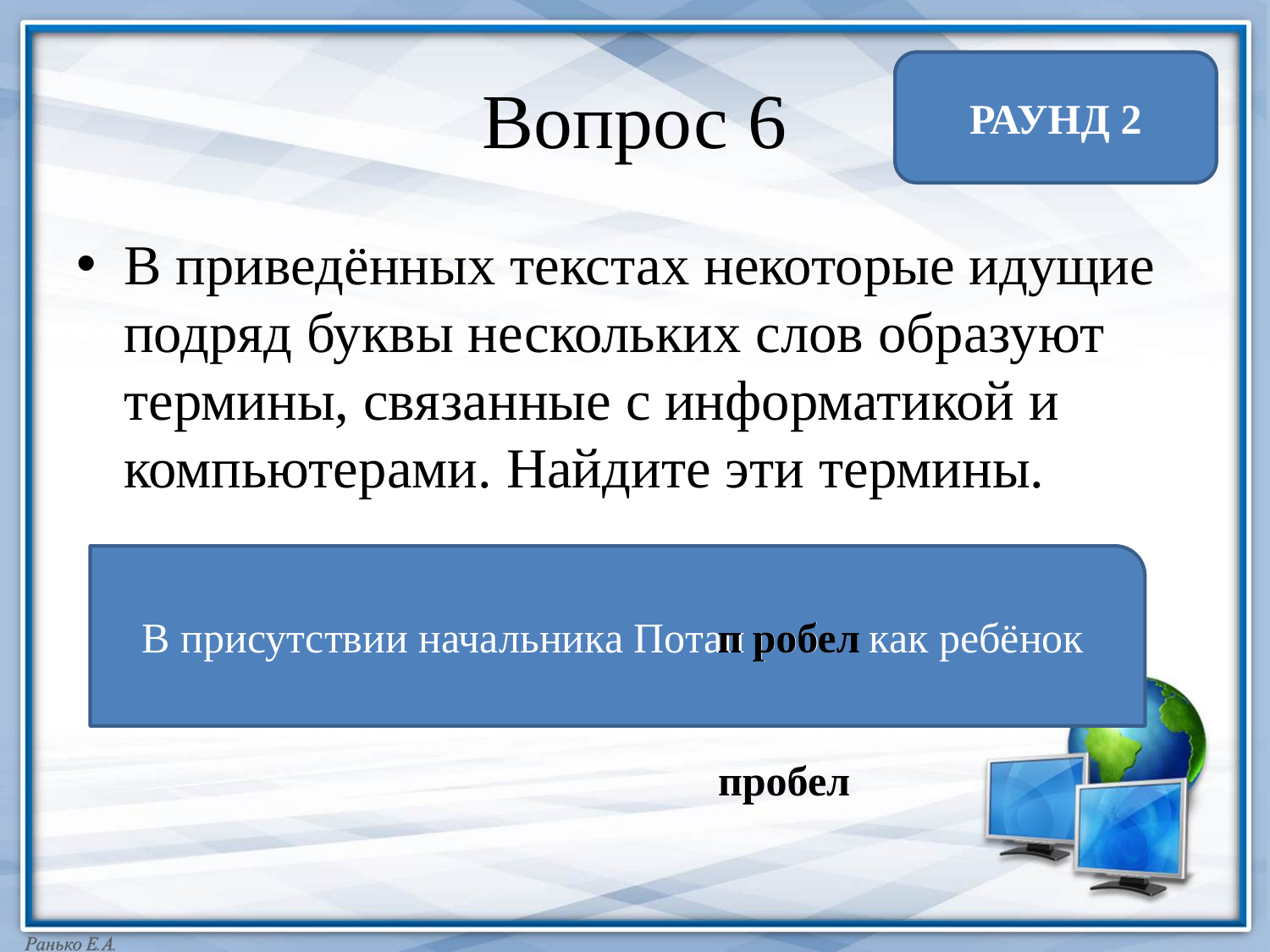

# Вопрос 6
РАУНД 2
В приведённых текстах некоторые идущие подряд буквы нескольких слов образуют термины, связанные с информатикой и компьютерами. Найдите эти термины.

В присутствии начальника Потап робел как ребёнок
п робел
пробел